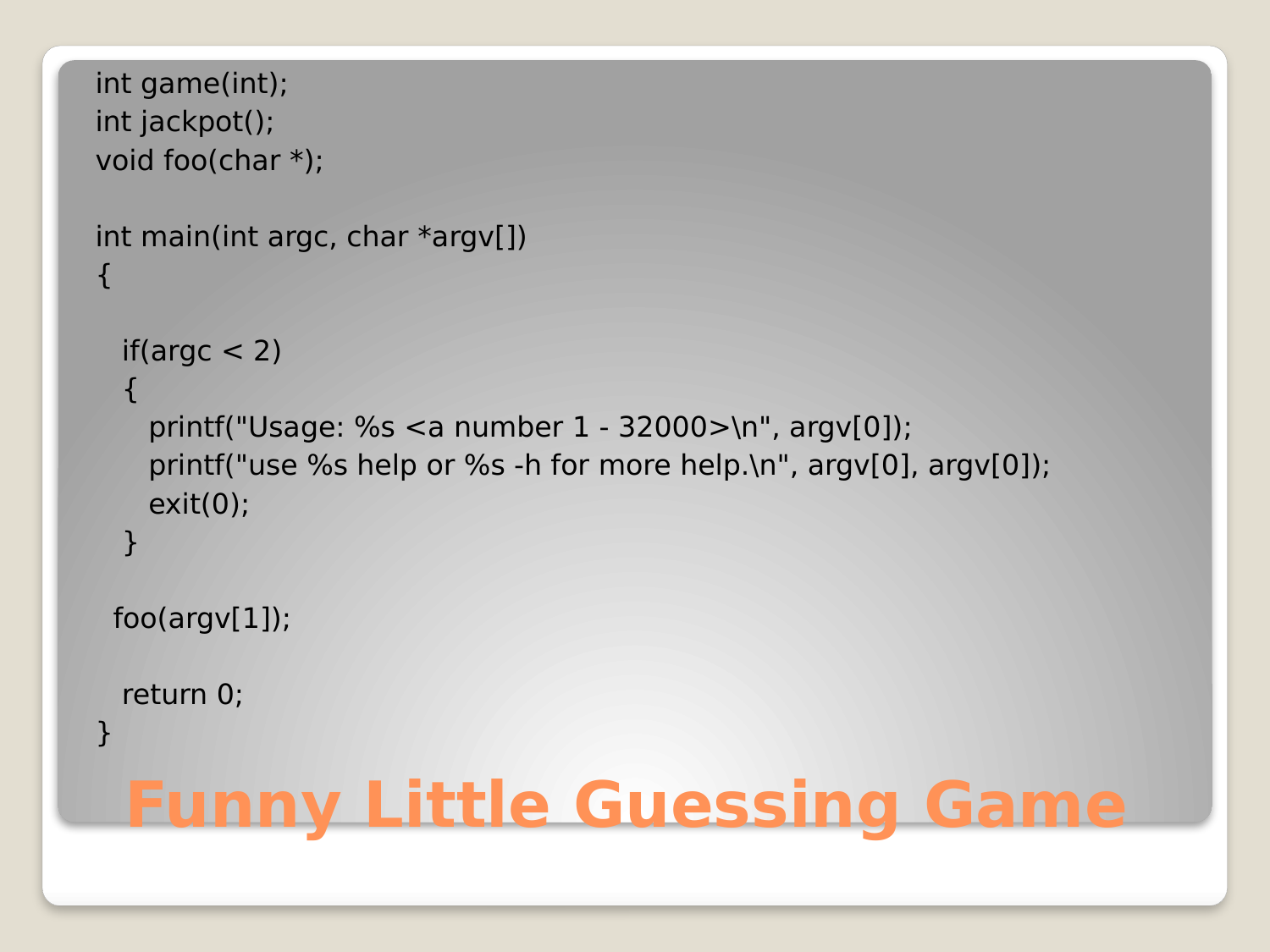

int game(int);
int jackpot();
void foo(char *);

int main(int argc, char *argv[])
{

   if(argc < 2)
   {
      printf("Usage: %s <a number 1 - 32000>\n", argv[0]);
      printf("use %s help or %s -h for more help.\n", argv[0], argv[0]);
      exit(0);
   }

  foo(argv[1]);

   return 0;
}
# Funny Little Guessing Game